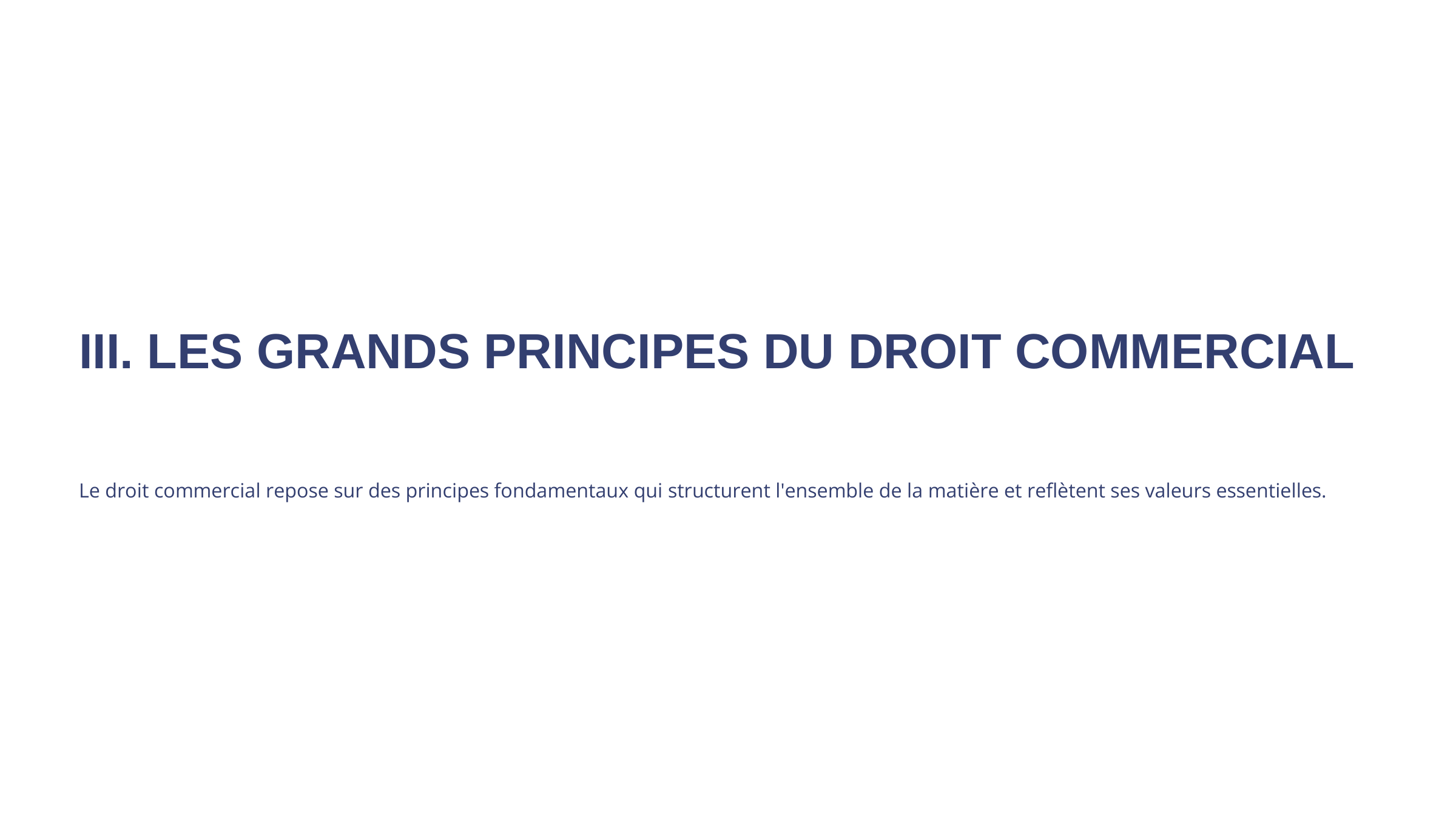

III. LES GRANDS PRINCIPES DU DROIT COMMERCIAL
Le droit commercial repose sur des principes fondamentaux qui structurent l'ensemble de la matière et reflètent ses valeurs essentielles.